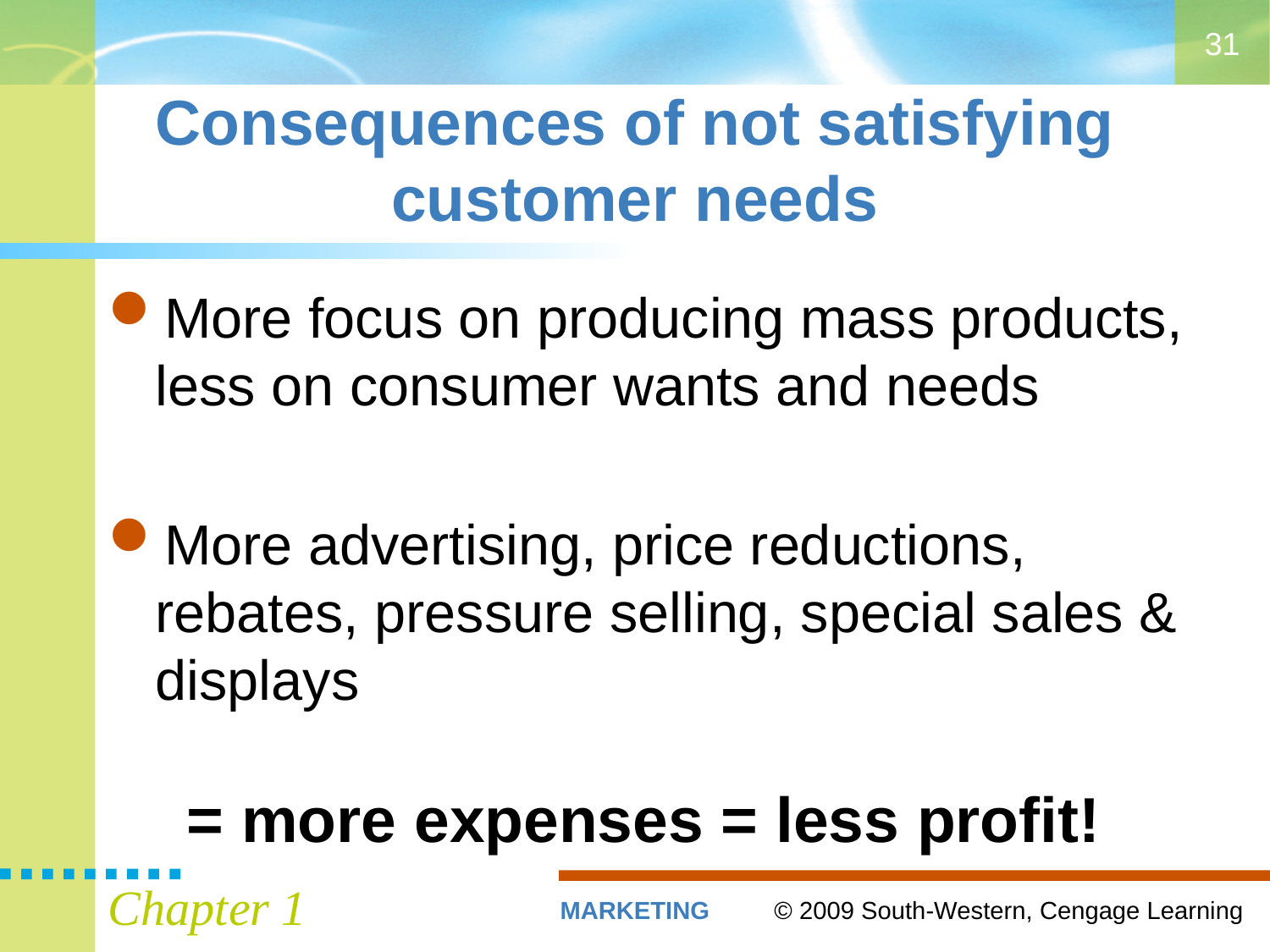

31
# Consequences of not satisfying customer needs
More focus on producing mass products, less on consumer wants and needs

More advertising, price reductions, rebates, pressure selling, special sales & displays
  = more expenses = less profit!

Chapter 1